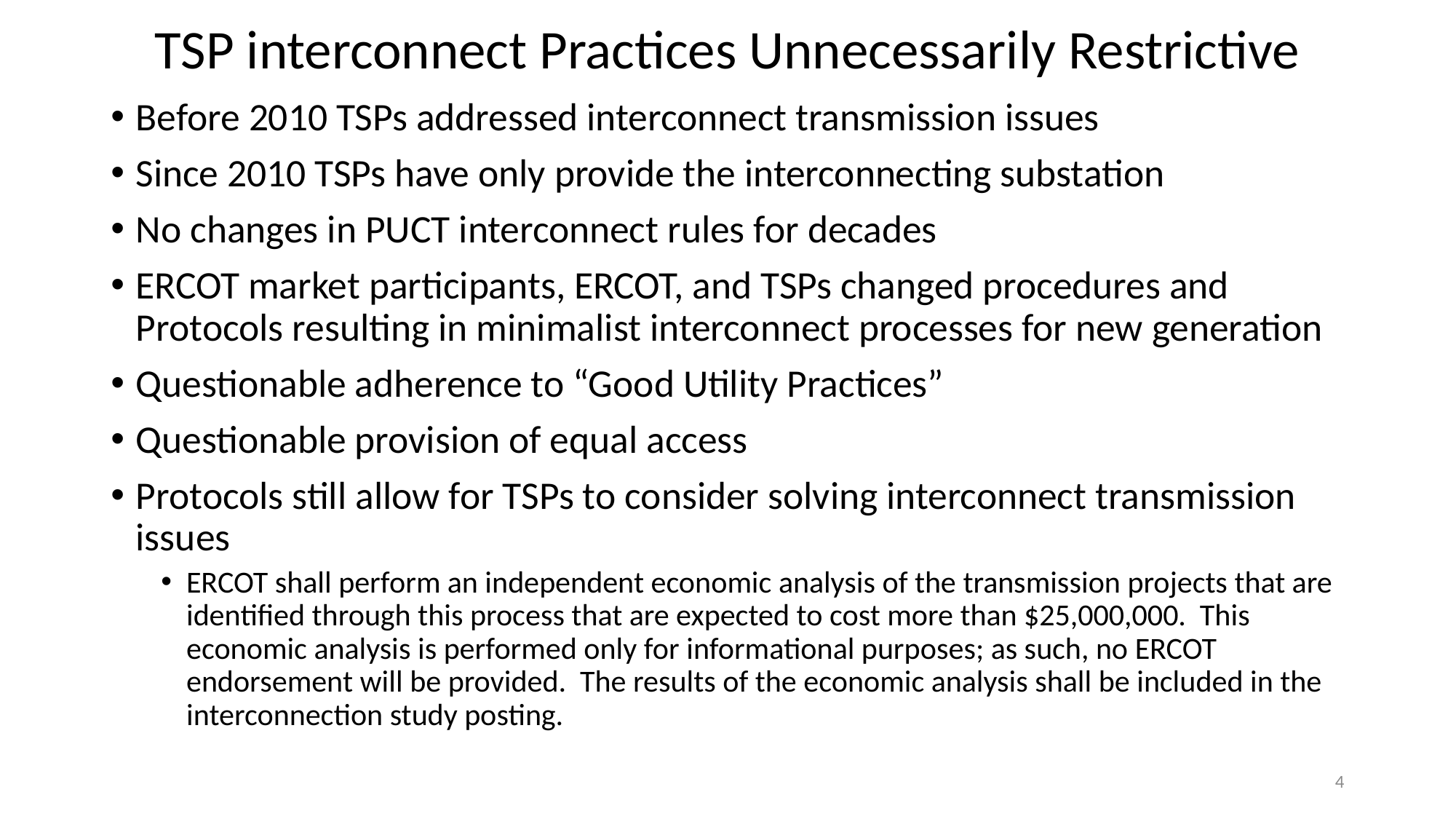

# TSP interconnect Practices Unnecessarily Restrictive
Before 2010 TSPs addressed interconnect transmission issues
Since 2010 TSPs have only provide the interconnecting substation
No changes in PUCT interconnect rules for decades
ERCOT market participants, ERCOT, and TSPs changed procedures and Protocols resulting in minimalist interconnect processes for new generation
Questionable adherence to “Good Utility Practices”
Questionable provision of equal access
Protocols still allow for TSPs to consider solving interconnect transmission issues
ERCOT shall perform an independent economic analysis of the transmission projects that are identified through this process that are expected to cost more than $25,000,000.  This economic analysis is performed only for informational purposes; as such, no ERCOT endorsement will be provided.  The results of the economic analysis shall be included in the interconnection study posting.

4